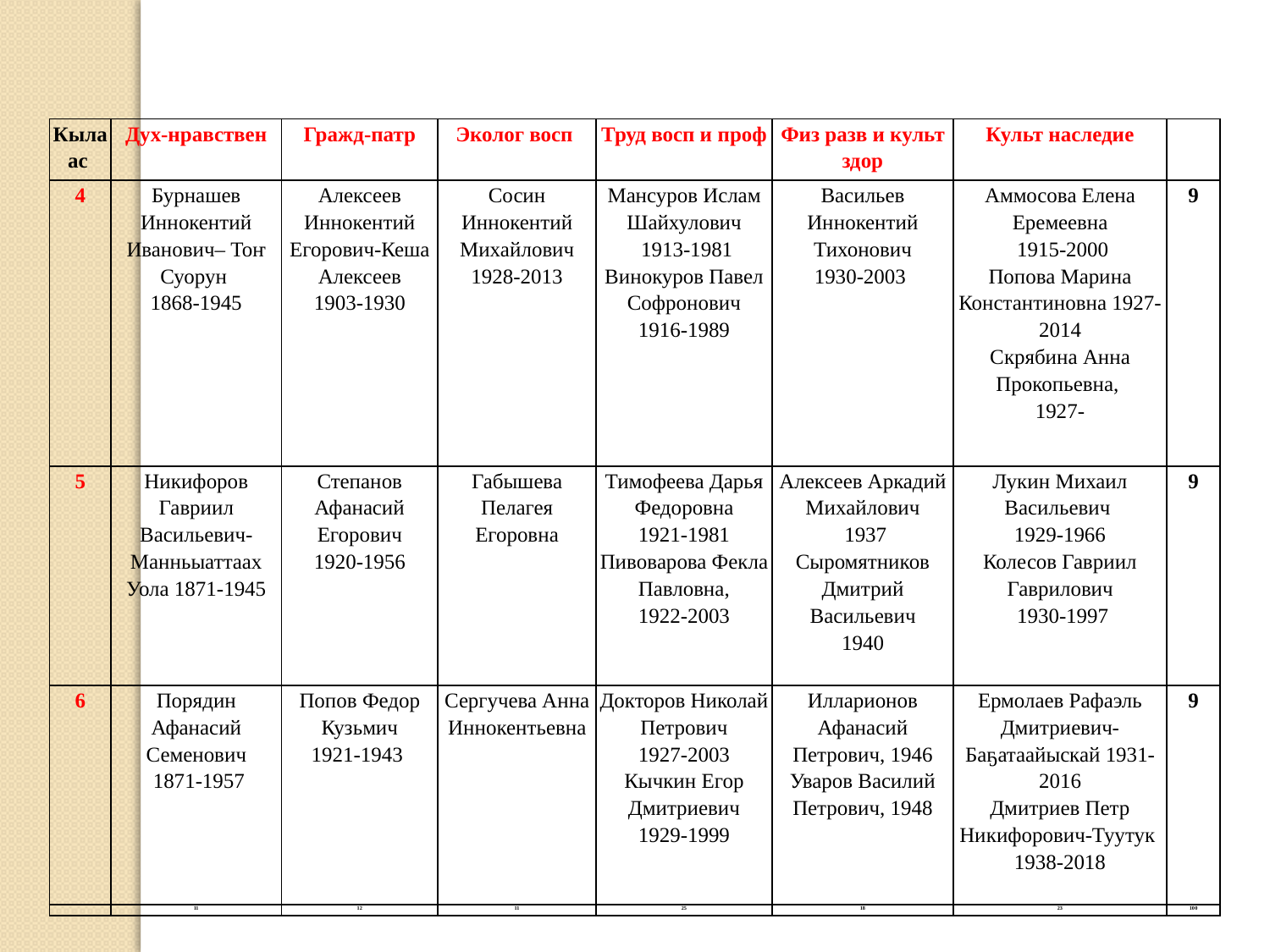

| Кылаас | Дух-нравствен | Гражд-патр | Эколог восп | Труд восп и проф | Физ разв и культ здор | Культ наследие |  |
| --- | --- | --- | --- | --- | --- | --- | --- |
| 4 | Бурнашев Иннокентий Иванович– Тоҥ Суорун 1868-1945 | Алексеев Иннокентий Егорович-Кеша Алексеев 1903-1930 | Сосин Иннокентий Михайлович 1928-2013 | Мансуров Ислам Шайхулович 1913-1981 Винокуров Павел Софронович 1916-1989 | Васильев Иннокентий Тихонович 1930-2003 | Аммосова Елена Еремеевна 1915-2000 Попова Марина Константиновна 1927-2014 Скрябина Анна Прокопьевна, 1927- | 9 |
| 5 | Никифоров Гавриил Васильевич-Манньыаттаах Уола 1871-1945 | Степанов Афанасий Егорович 1920-1956 | Габышева Пелагея Егоровна | Тимофеева Дарья Федоровна 1921-1981 Пивоварова Фекла Павловна, 1922-2003 | Алексеев Аркадий Михайлович 1937 Сыромятников Дмитрий Васильевич 1940 | Лукин Михаил Васильевич 1929-1966 Колесов Гавриил Гаврилович 1930-1997 | 9 |
| 6 | Порядин Афанасий Семенович 1871-1957 | Попов Федор Кузьмич 1921-1943 | Сергучева Анна Иннокентьевна | Докторов Николай Петрович 1927-2003 Кычкин Егор Дмитриевич 1929-1999 | Илларионов Афанасий Петрович, 1946 Уваров Василий Петрович, 1948 | Ермолаев Рафаэль Дмитриевич- Баҕатаайыскай 1931-2016 Дмитриев Петр Никифорович-Туутук 1938-2018 | 9 |
|  | 11 | 12 | 11 | 25 | 18 | 23 | 100 |